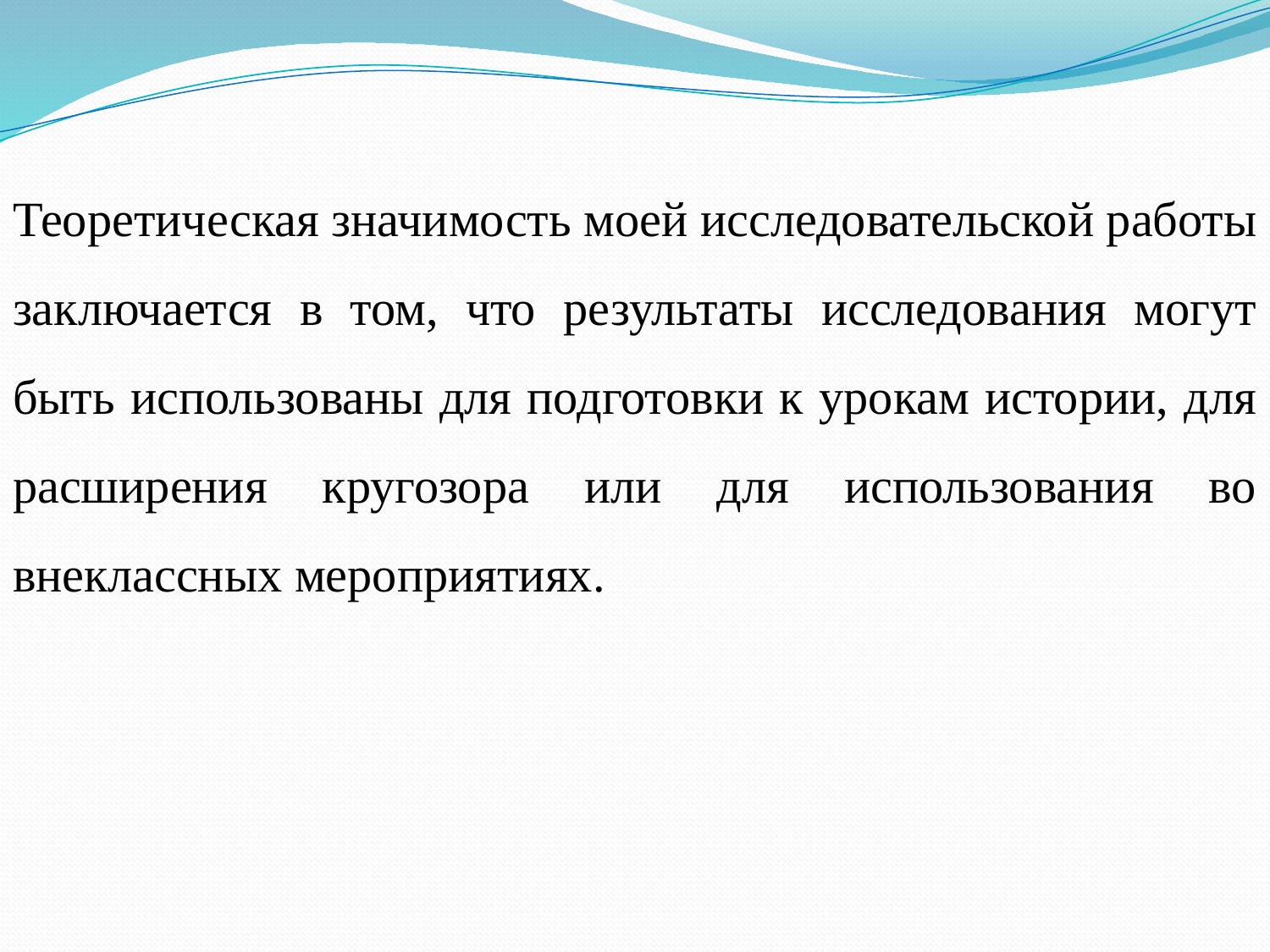

Теоретическая значимость моей исследовательской работы заключается в том, что результаты исследования могут быть использованы для подготовки к урокам истории, для расширения кругозора или для использования во внеклассных мероприятиях.